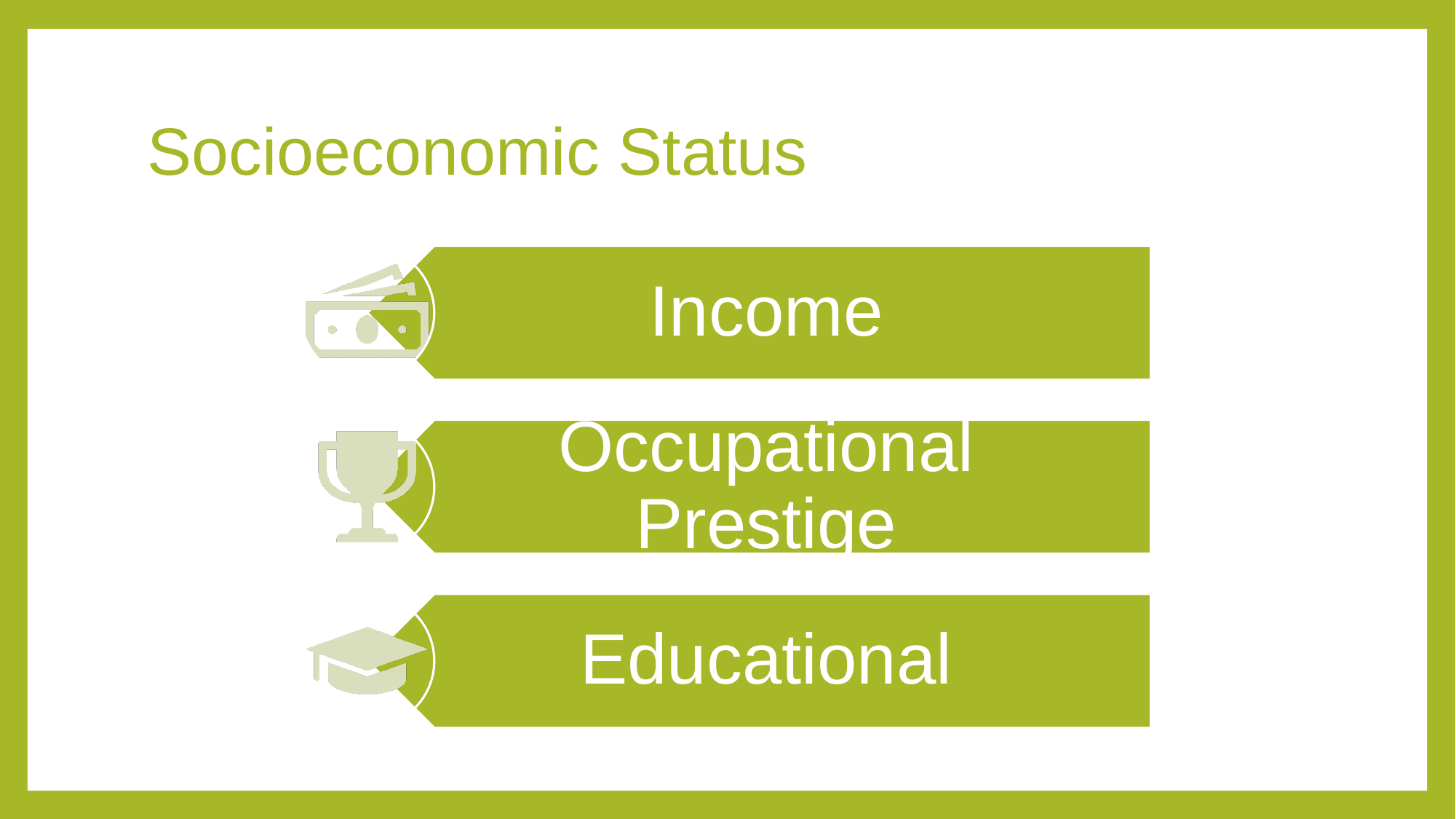

# Socioeconomic Status
Income
Occupational Prestige
Educational